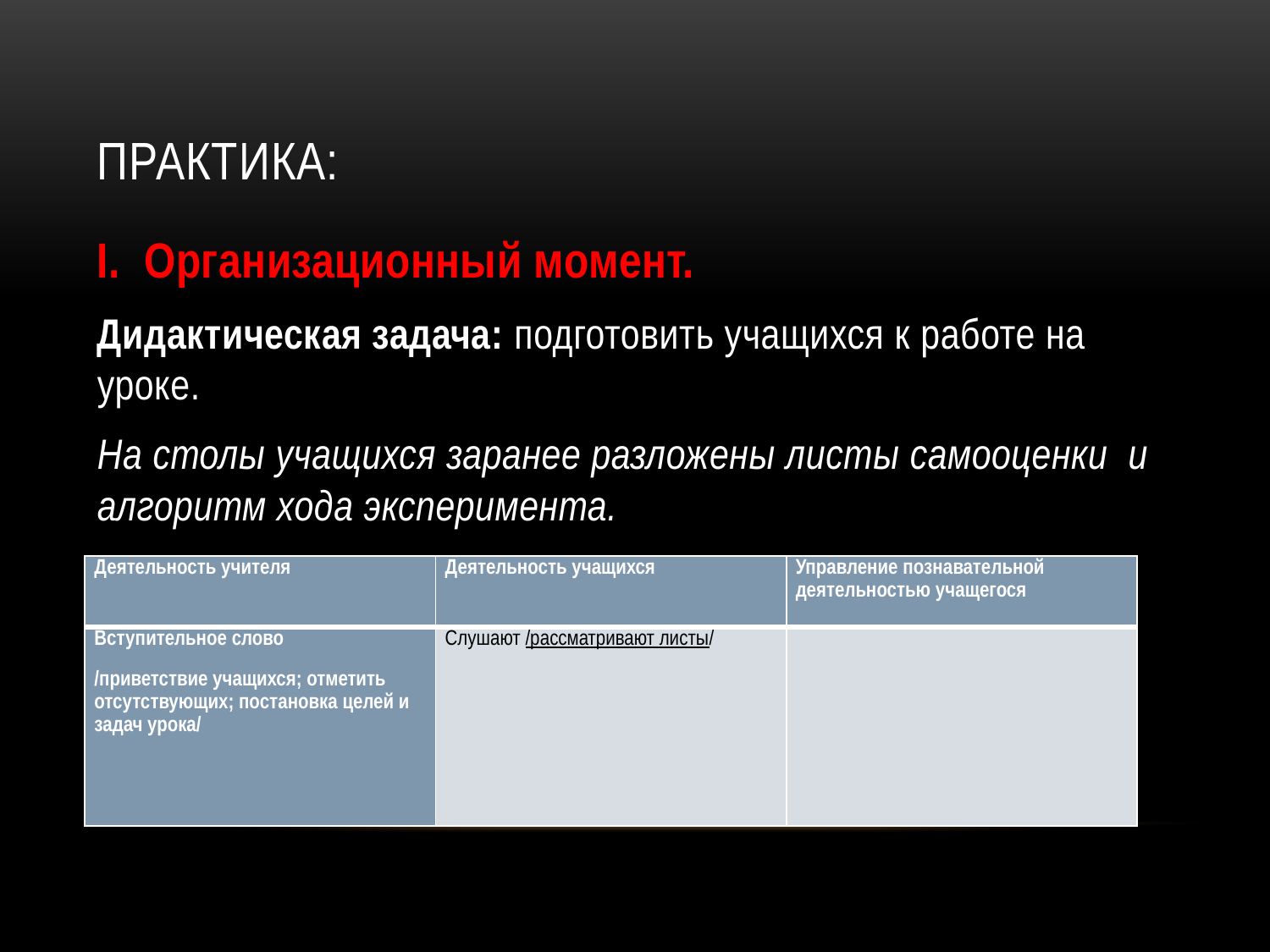

# Практика:
I.  Организационный момент.
Дидактическая задача: подготовить учащихся к работе на уроке.
На столы учащихся заранее разложены листы самооценки  и алгоритм хода эксперимента.

| Деятельность учителя | Деятельность учащихся | Управление познавательной деятельностью учащегося |
| --- | --- | --- |
| Вступительное слово /приветствие учащихся; отметить отсутствующих; постановка целей и задач урока/ | Слушают /рассматривают листы/ |  |